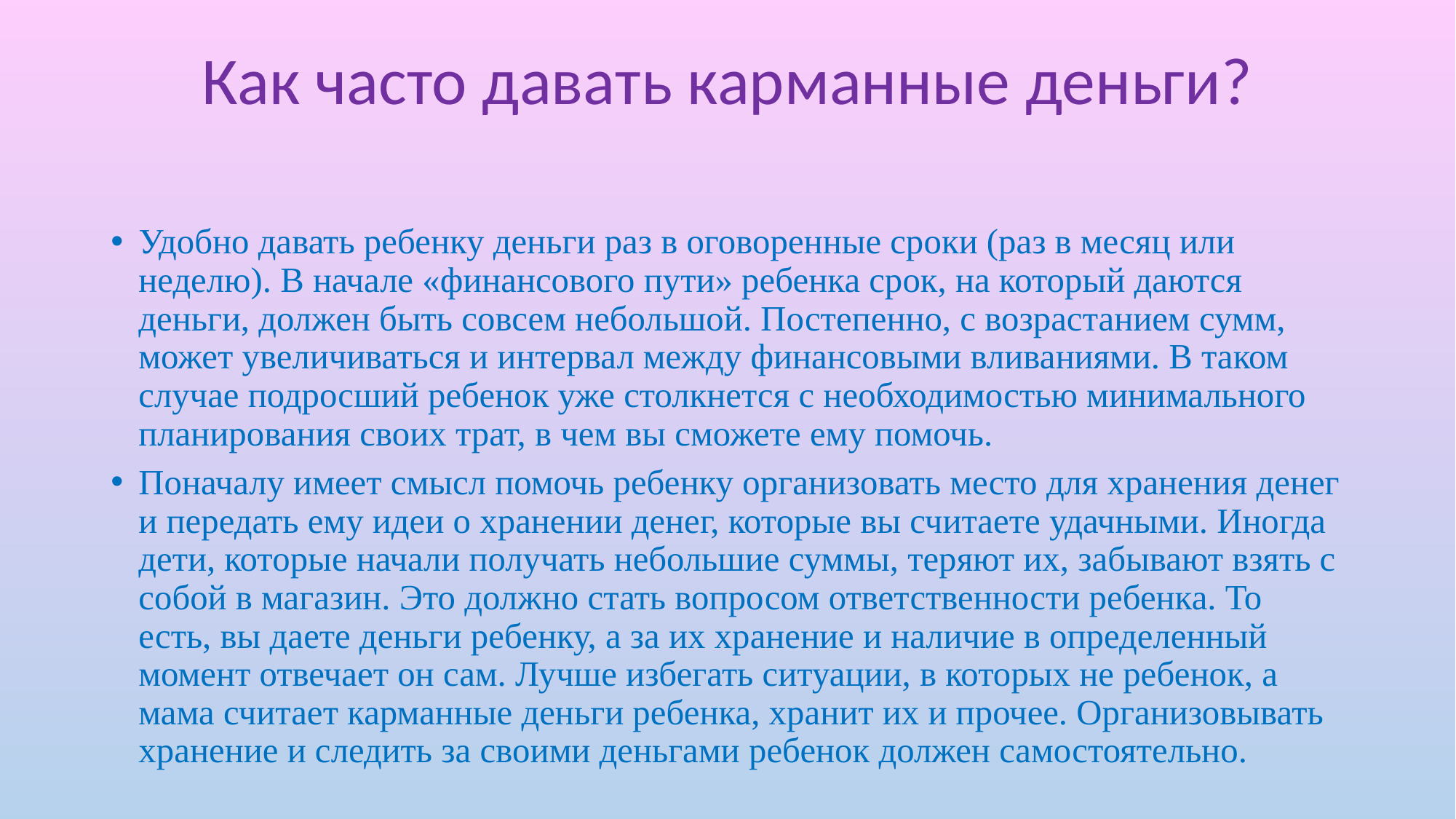

# Как часто давать карманные деньги?
Удобно давать ребенку деньги раз в оговоренные сроки (раз в месяц или неделю). В начале «финансового пути» ребенка срок, на который даются деньги, должен быть совсем небольшой. Постепенно, с возрастанием сумм, может увеличиваться и интервал между финансовыми вливаниями. В таком случае подросший ребенок уже столкнется с необходимостью минимального планирования своих трат, в чем вы сможете ему помочь.
Поначалу имеет смысл помочь ребенку организовать место для хранения денег и передать ему идеи о хранении денег, которые вы считаете удачными. Иногда дети, которые начали получать небольшие суммы, теряют их, забывают взять с собой в магазин. Это должно стать вопросом ответственности ребенка. То есть, вы даете деньги ребенку, а за их хранение и наличие в определенный момент отвечает он сам. Лучше избегать ситуации, в которых не ребенок, а мама считает карманные деньги ребенка, хранит их и прочее. Организовывать хранение и следить за своими деньгами ребенок должен самостоятельно.